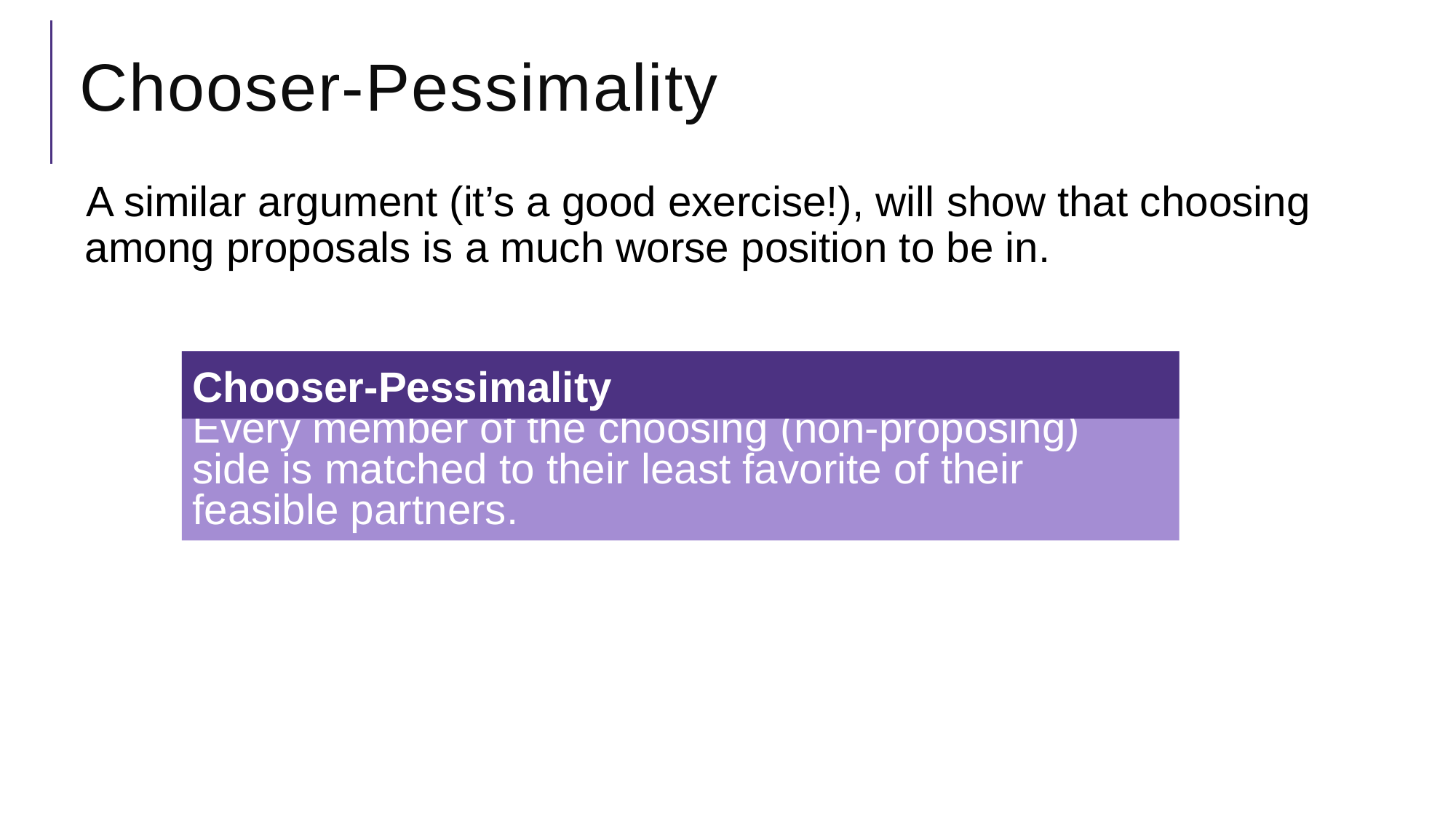

# Chooser-Pessimality
A similar argument (it’s a good exercise!), will show that choosing among proposals is a much worse position to be in.

Every member of the choosing (non-proposing) side is matched to their least favorite of their feasible partners.
Chooser-Pessimality